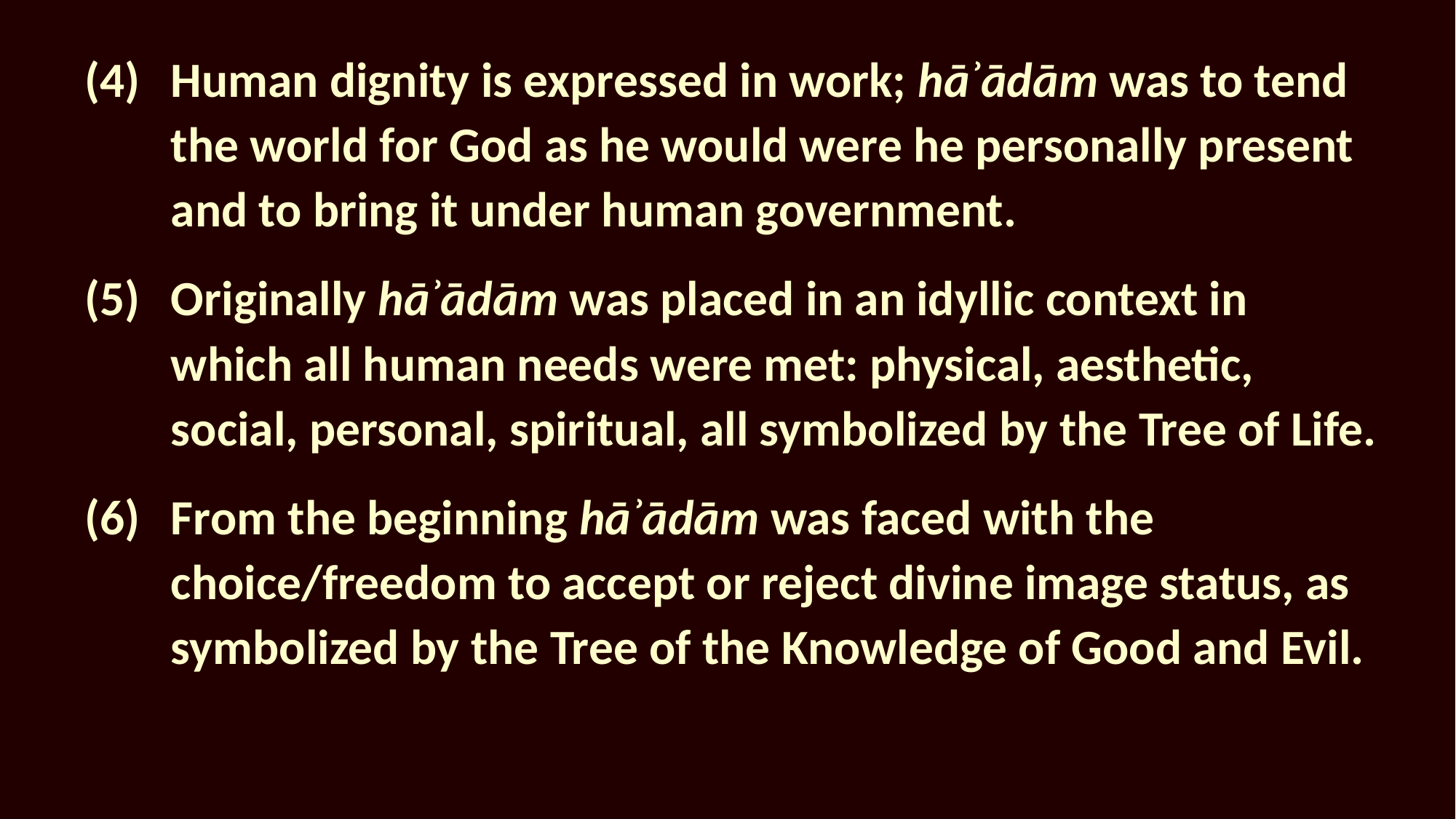

Human dignity is expressed in work; hāʾādām was to tend the world for God as he would were he personally present and to bring it under human government.
Originally hāʾādām was placed in an idyllic context in which all human needs were met: physical, aesthetic, social, personal, spiritual, all symbolized by the Tree of Life.
From the beginning hāʾādām was faced with the choice/freedom to accept or reject divine image status, as symbolized by the Tree of the Knowledge of Good and Evil.